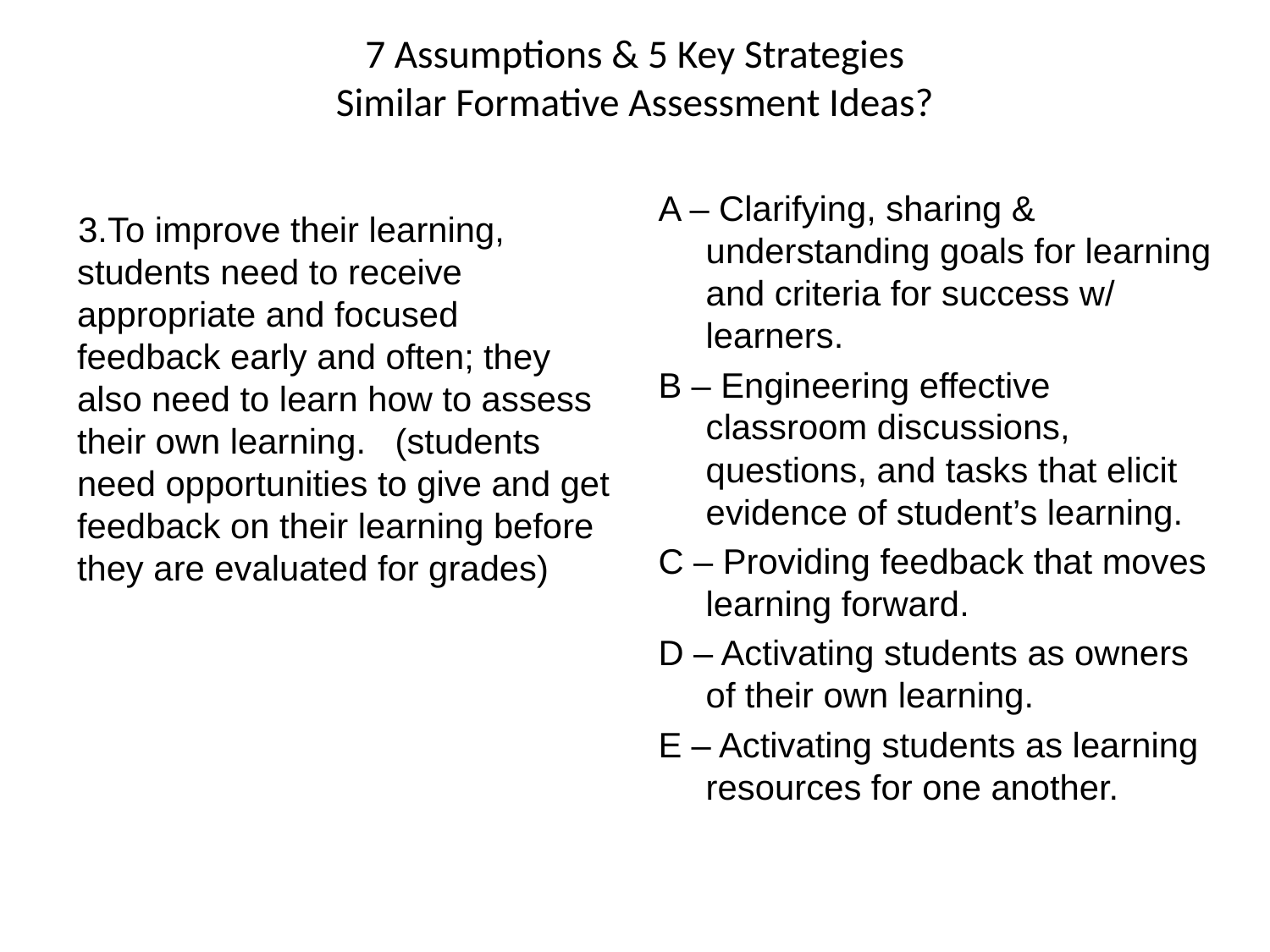

# 7 Assumptions & 5 Key Strategies Similar Formative Assessment Ideas?
A – Clarifying, sharing & understanding goals for learning and criteria for success w/ learners.
B – Engineering effective classroom discussions, questions, and tasks that elicit evidence of student’s learning.
C – Providing feedback that moves learning forward.
D – Activating students as owners of their own learning.
E – Activating students as learning resources for one another.
To improve their learning, students need to receive appropriate and focused feedback early and often; they also need to learn how to assess their own learning.   (students need opportunities to give and get feedback on their learning before they are evaluated for grades)